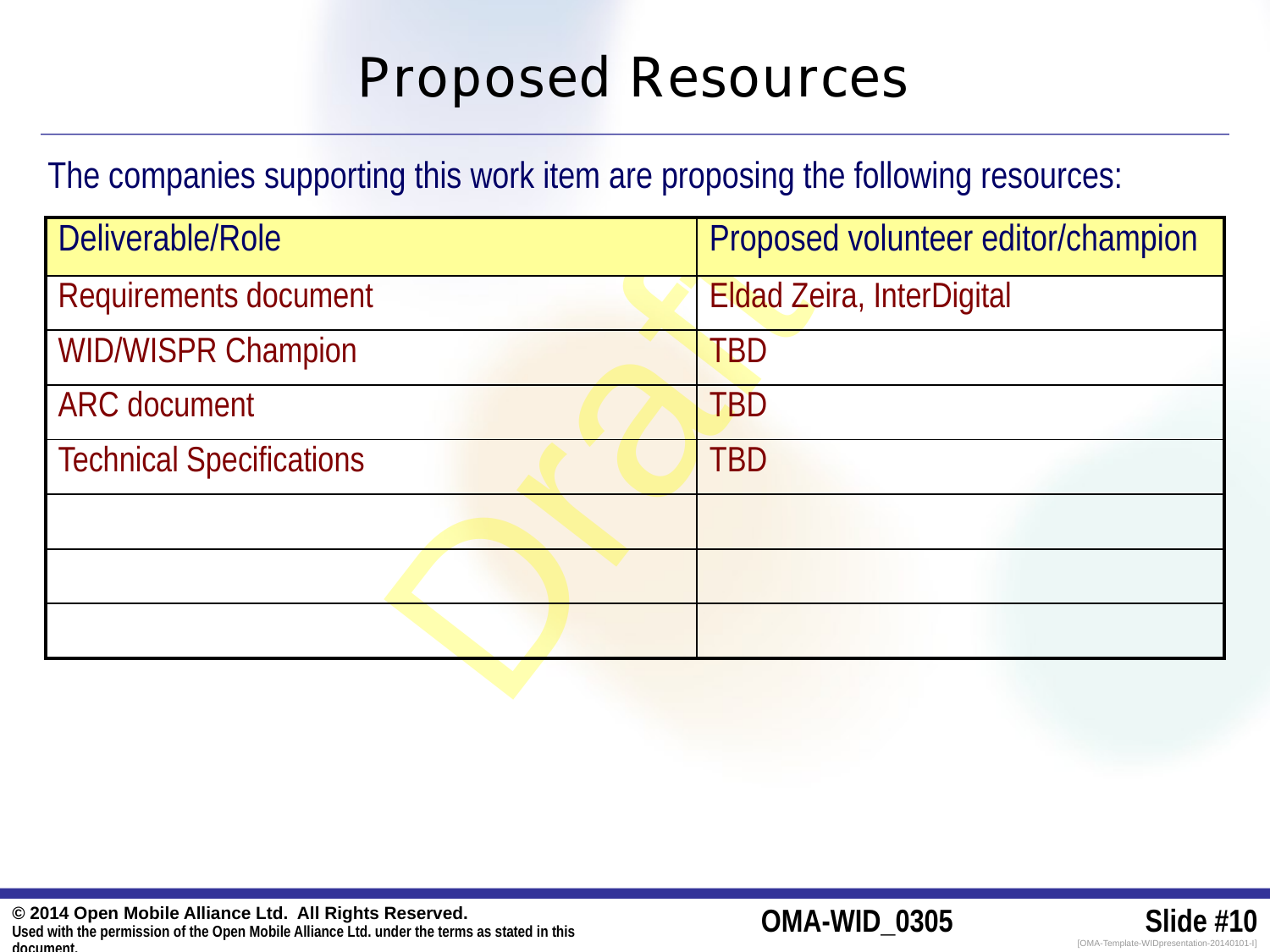

Proposed Resources
The companies supporting this work item are proposing the following resources:
| Deliverable/Role | Proposed volunteer editor/champion |
| --- | --- |
| Requirements document | Eldad Zeira, InterDigital |
| WID/WISPR Champion | TBD |
| ARC document | TBD |
| Technical Specifications | TBD |
|  |  |
|  |  |
|  |  |